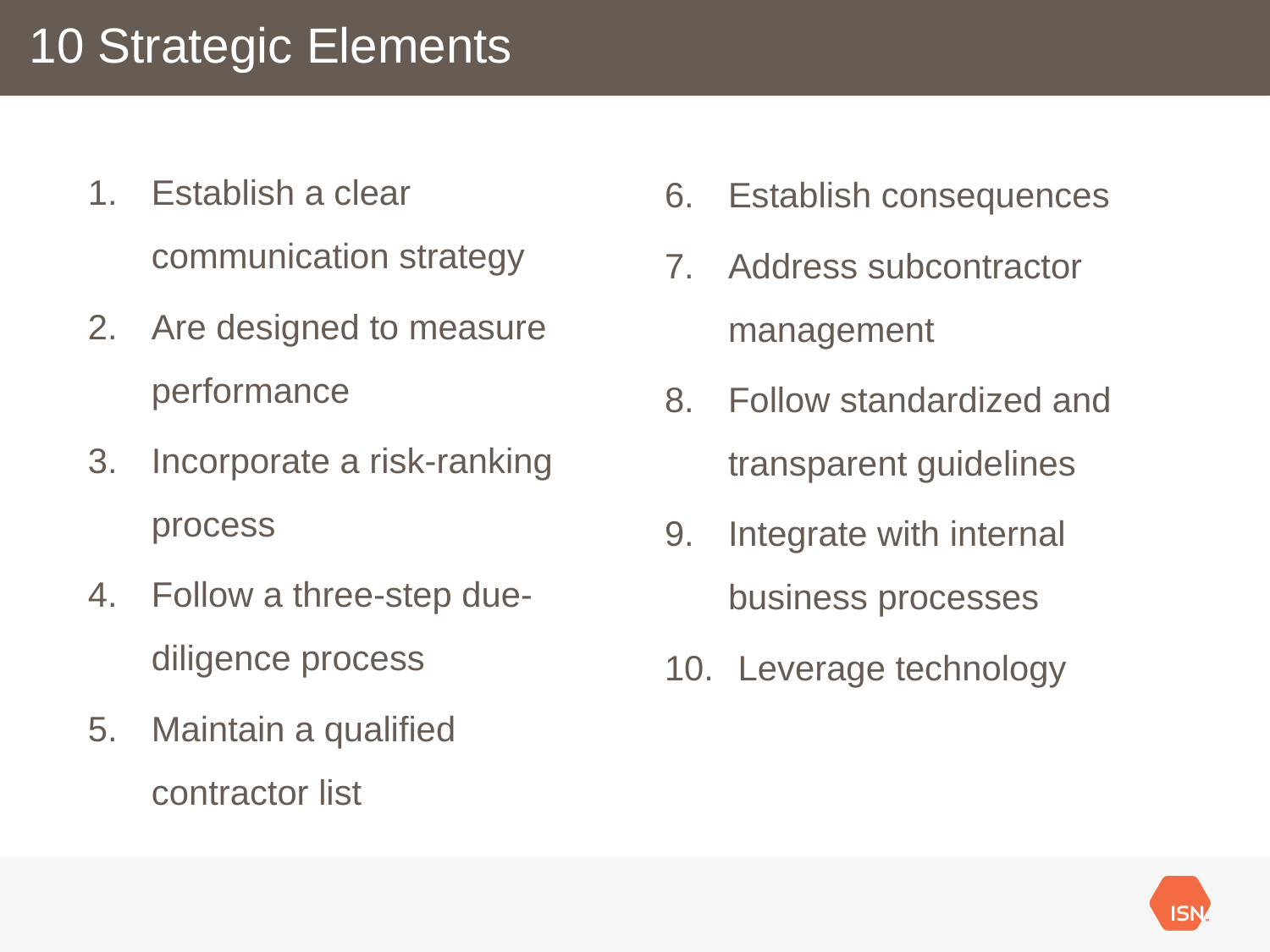

# 10 Strategic Elements
Establish a clear communication strategy
Are designed to measure performance
Incorporate a risk-ranking process
Follow a three-step due-diligence process
Maintain a qualified contractor list

Establish consequences
Address subcontractor management
Follow standardized and transparent guidelines
Integrate with internal business processes
 Leverage technology